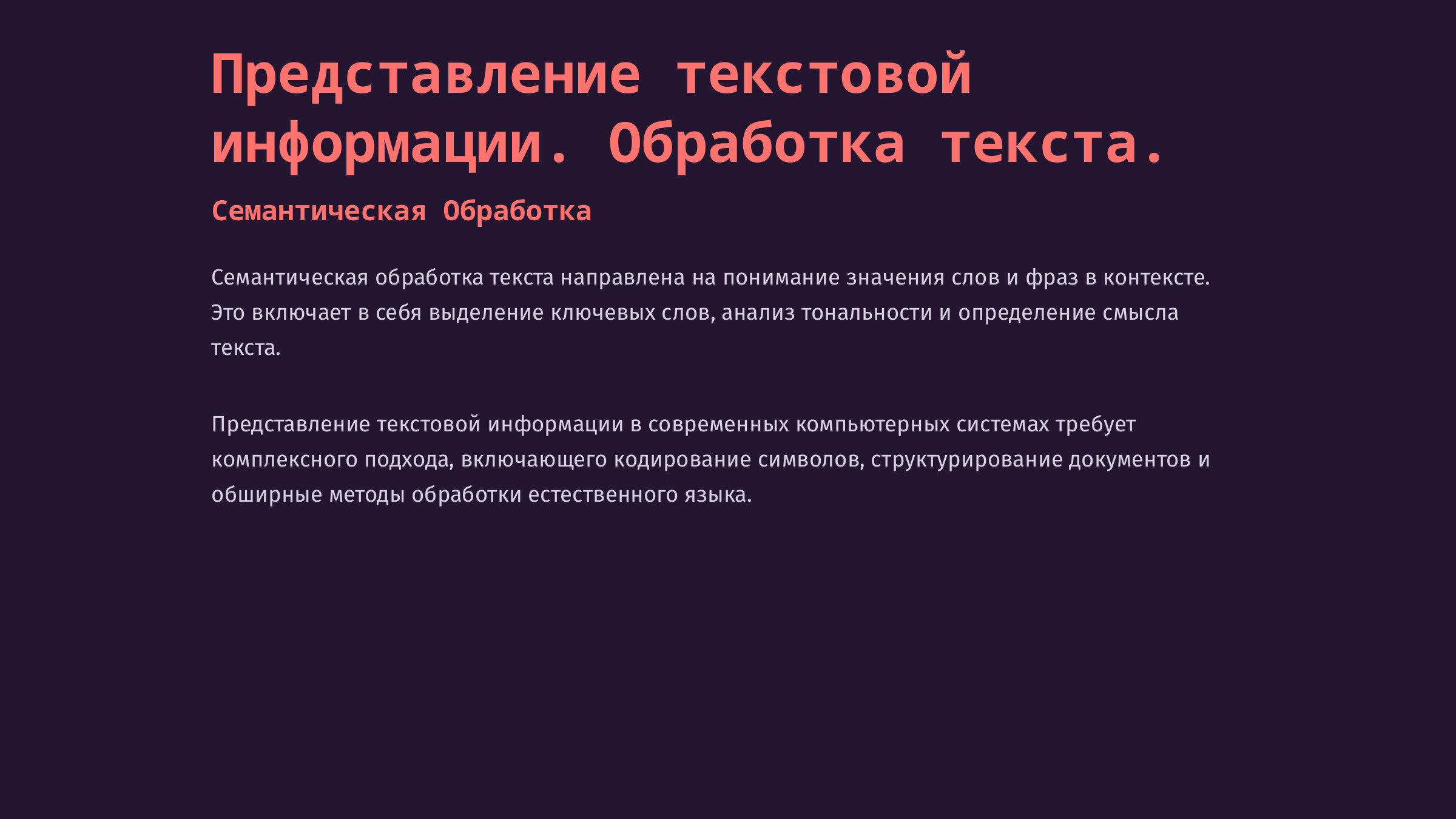

Представление текстовой информации. Обработка текста.
Семантическая Обработка
Семантическая обработка текста направлена на понимание значения слов и фраз в контексте. Это включает в себя выделение ключевых слов, анализ тональности и определение смысла текста.
Представление текстовой информации в современных компьютерных системах требует комплексного подхода, включающего кодирование символов, структурирование документов и обширные методы обработки естественного языка.